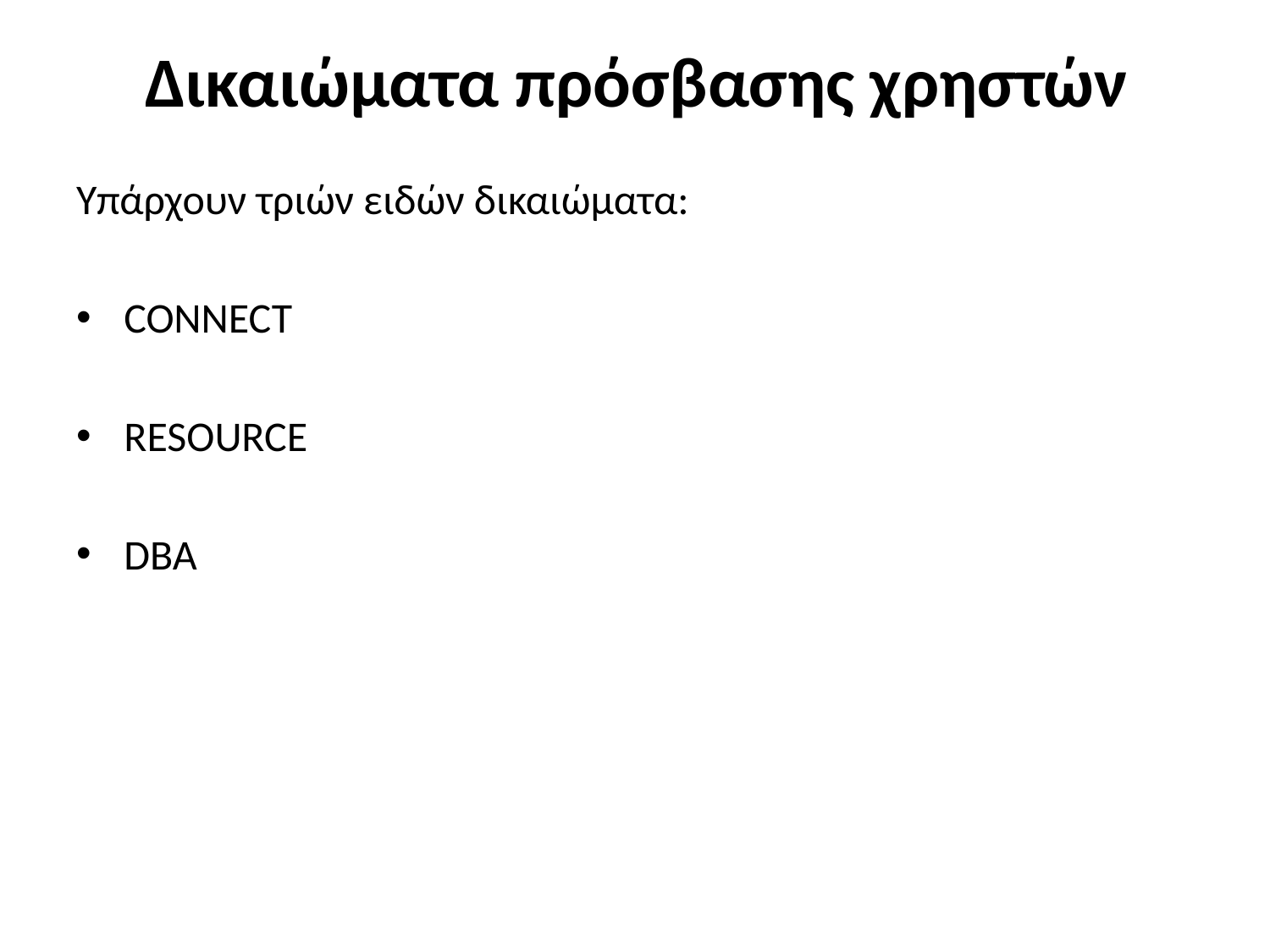

# Δικαιώματα πρόσβασης χρηστών
Υπάρχουν τριών ειδών δικαιώματα:

CONNECT

RESOURCE

DBA